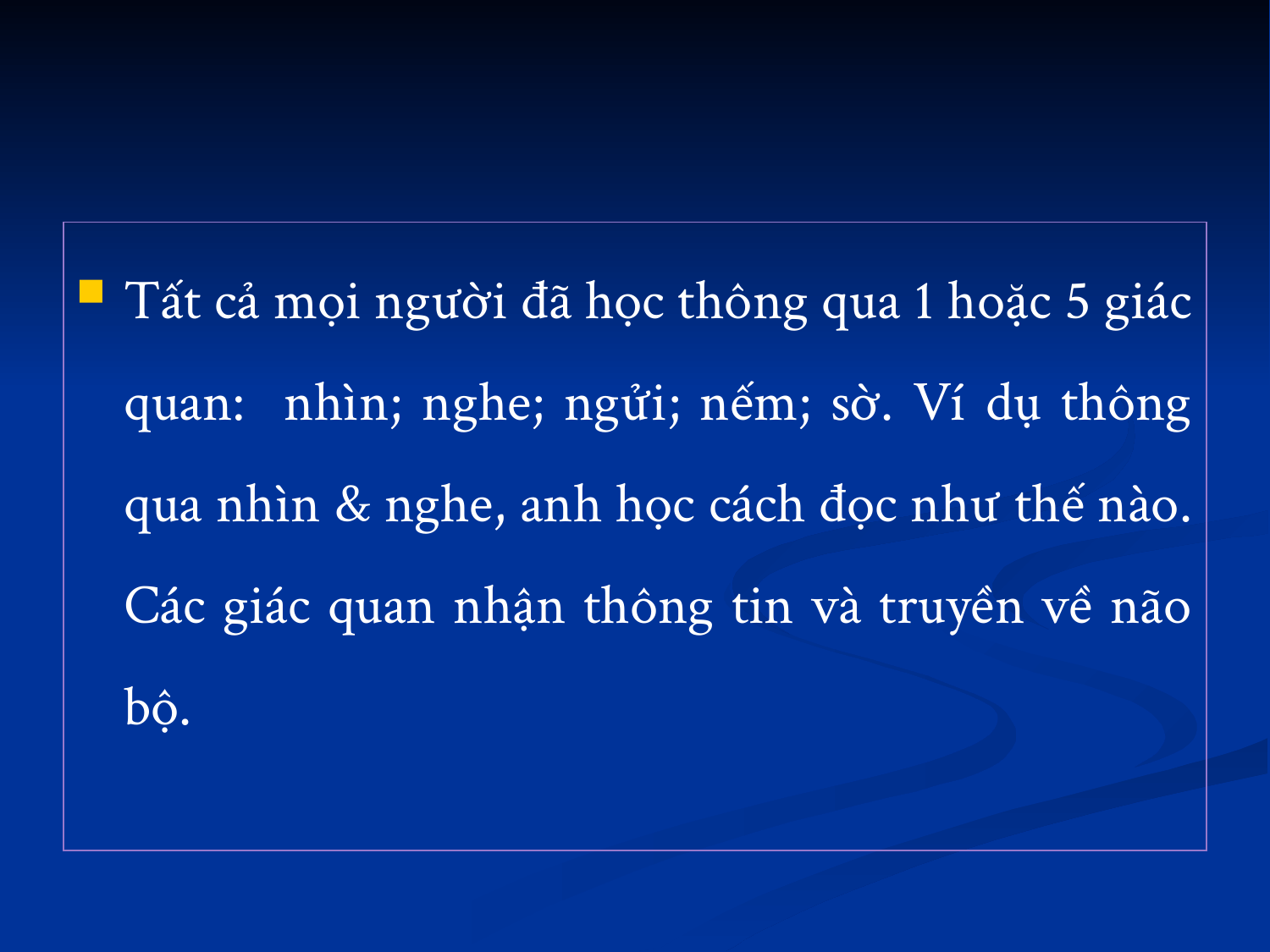

Tất cả mọi người đã học thông qua 1 hoặc 5 giác quan:  nhìn; nghe; ngửi; nếm; sờ. Ví dụ thông qua nhìn & nghe, anh học cách đọc như thế nào. Các giác quan nhận thông tin và truyền về não bộ.